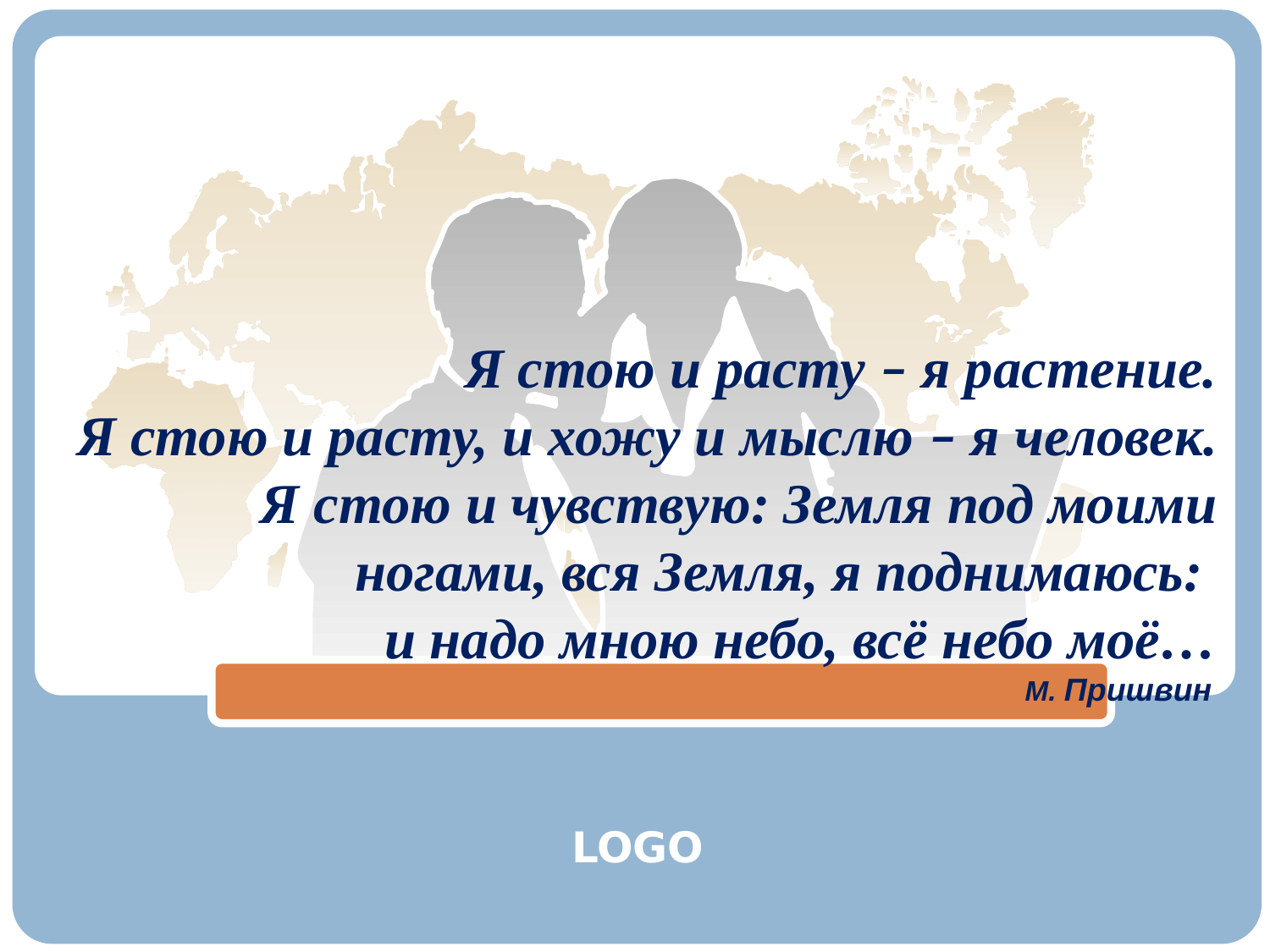

Я стою и расту – я растение.
Я стою и расту, и хожу и мыслю – я человек.
Я стою и чувствую: Земля под моими ногами, вся Земля, я поднимаюсь:
и надо мною небо, всё небо моё…
М. Пришвин